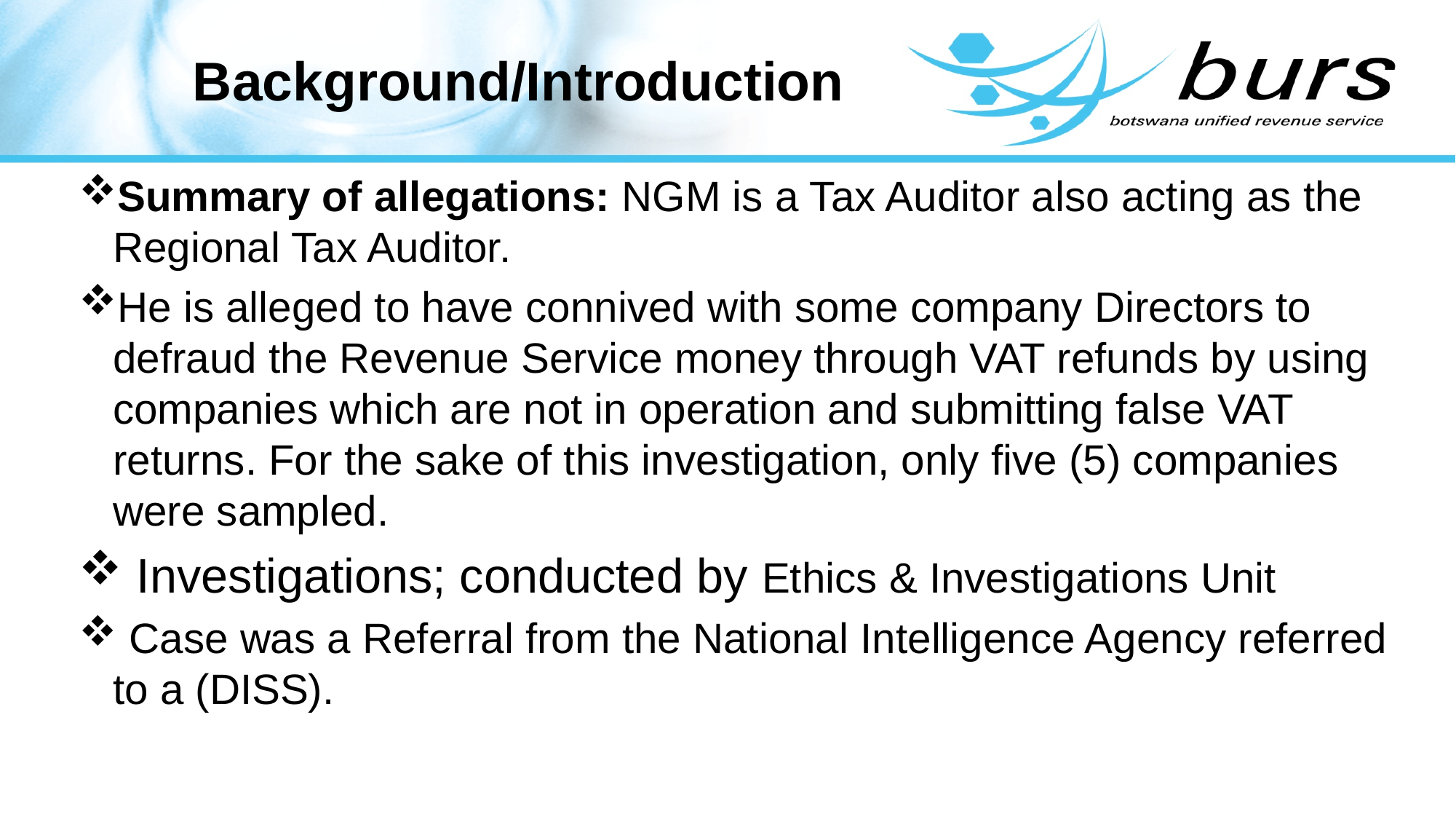

# Background/Introduction
Summary of allegations: NGM is a Tax Auditor also acting as the Regional Tax Auditor.
He is alleged to have connived with some company Directors to defraud the Revenue Service money through VAT refunds by using companies which are not in operation and submitting false VAT returns. For the sake of this investigation, only five (5) companies were sampled.
 Investigations; conducted by Ethics & Investigations Unit
 Case was a Referral from the National Intelligence Agency referred to a (DISS).